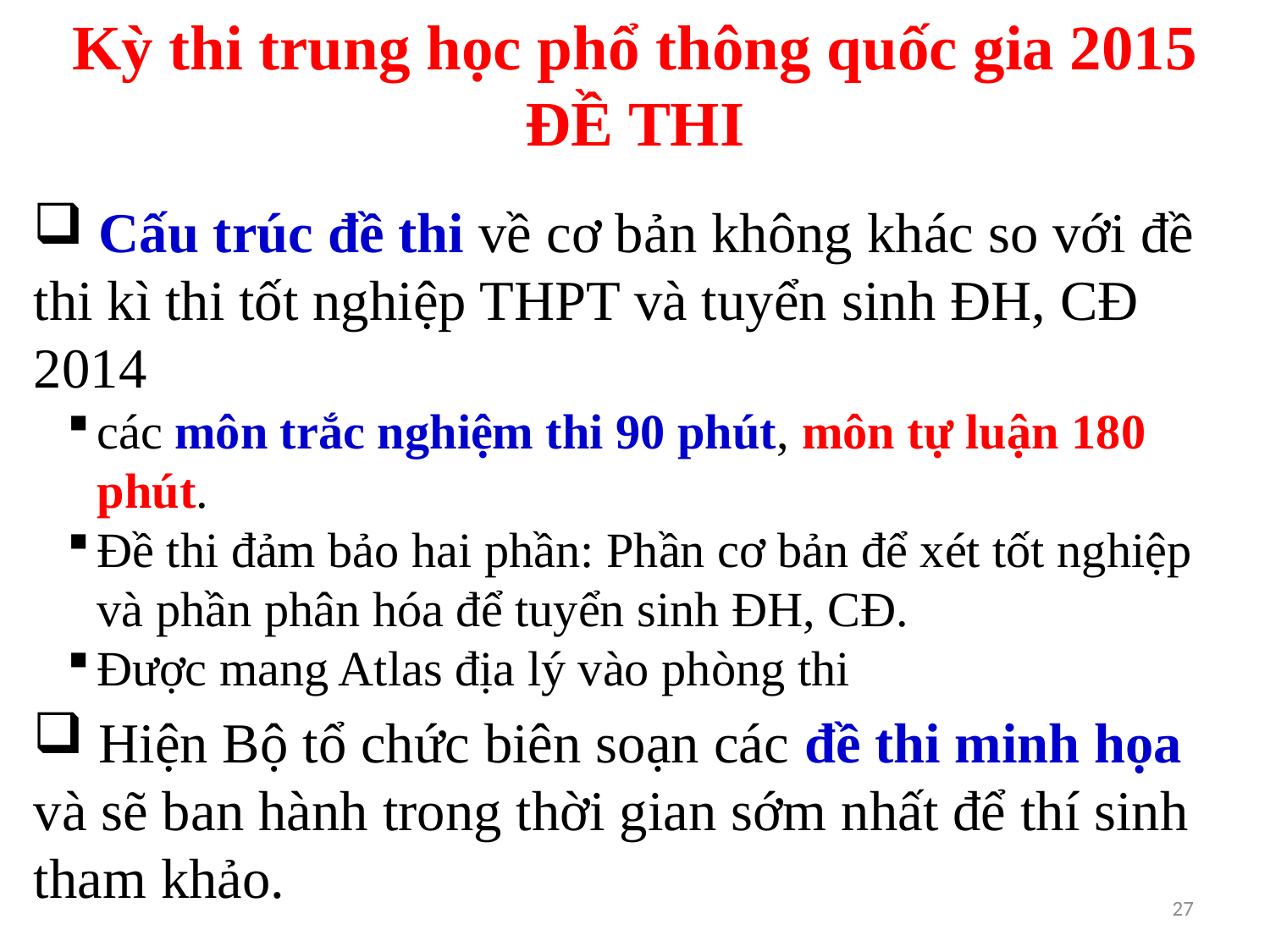

Kỳ thi trung học phổ thông quốc gia 2015
ĐỀ THI
 Cấu trúc đề thi về cơ bản không khác so với đề thi kì thi tốt nghiệp THPT và tuyển sinh ĐH, CĐ 2014
các môn trắc nghiệm thi 90 phút, môn tự luận 180 phút.
Đề thi đảm bảo hai phần: Phần cơ bản để xét tốt nghiệp và phần phân hóa để tuyển sinh ĐH, CĐ.
Được mang Atlas địa lý vào phòng thi
 Hiện Bộ tổ chức biên soạn các đề thi minh họa và sẽ ban hành trong thời gian sớm nhất để thí sinh tham khảo.

27